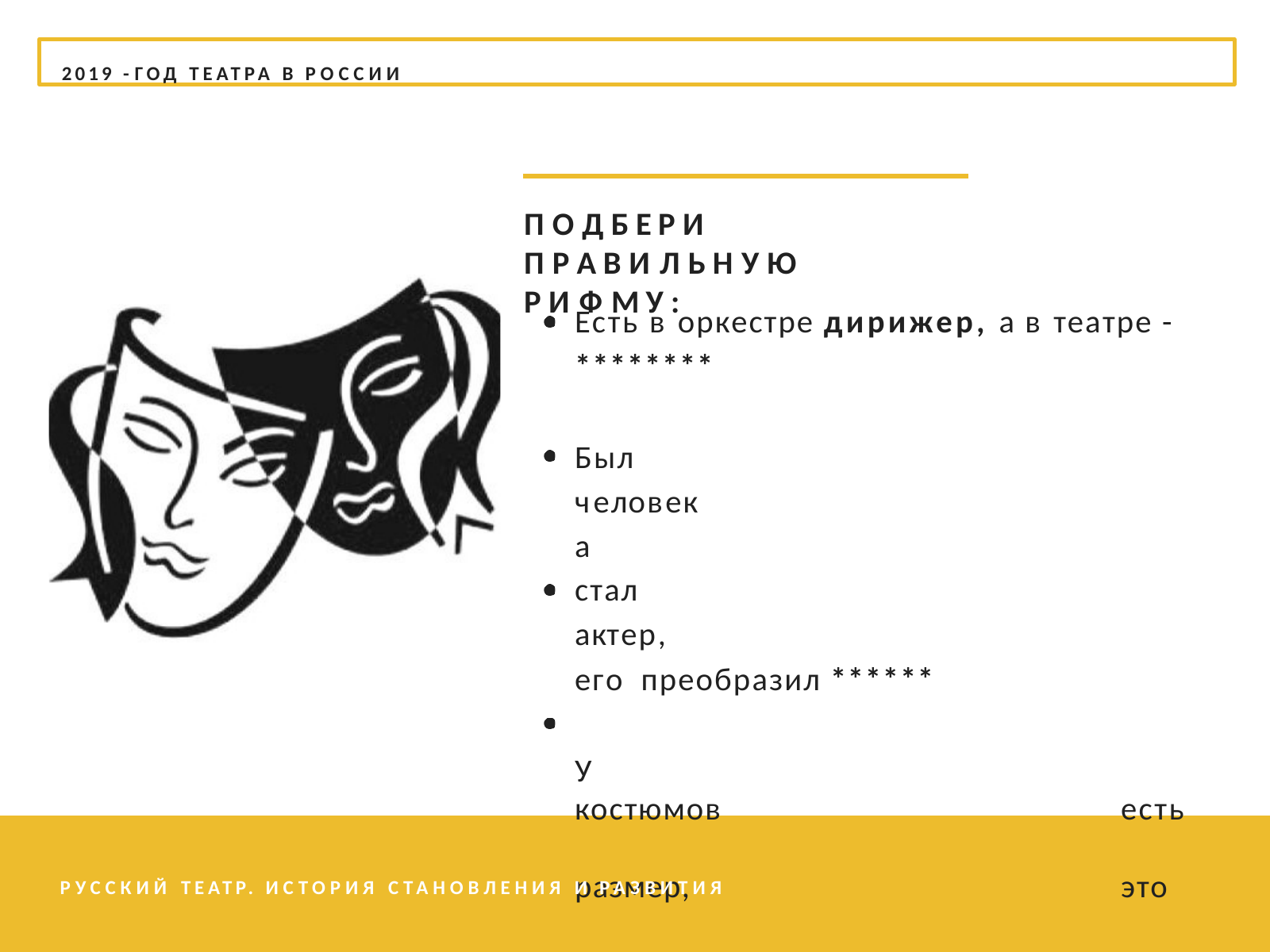

2019 - ГОД ТЕАТРА В РОССИИ

# ПОДБЕРИ	ПРАВИЛЬНУЮ	РИФМУ:

Есть в оркестре дирижер, а в театре -
********

Был	человек	а	стал	актер,	его  преобразил ******

У	костюмов	есть	размер,	это	знает
********

Нарисует снег и дождик на декорациях
********

РУССКИЙ ТЕАТР. ИСТОРИЯ СТАНОВЛЕНИЯ И РАЗВИТИЯ